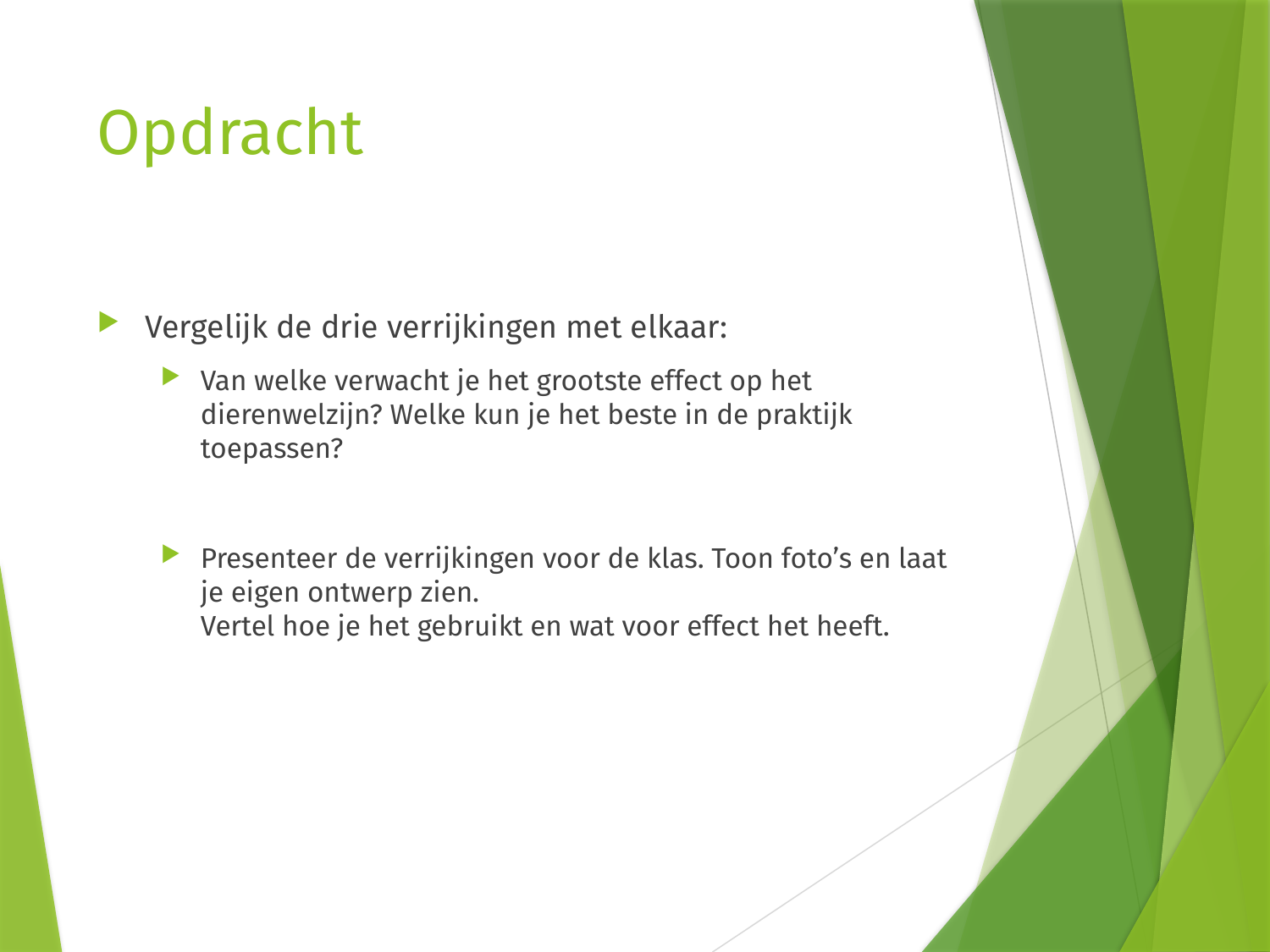

# Opdracht
Vergelijk de drie verrijkingen met elkaar:
Van welke verwacht je het grootste effect op het dierenwelzijn? Welke kun je het beste in de praktijk toepassen?

Presenteer de verrijkingen voor de klas. Toon foto’s en laat je eigen ontwerp zien.
Vertel hoe je het gebruikt en wat voor effect het heeft.